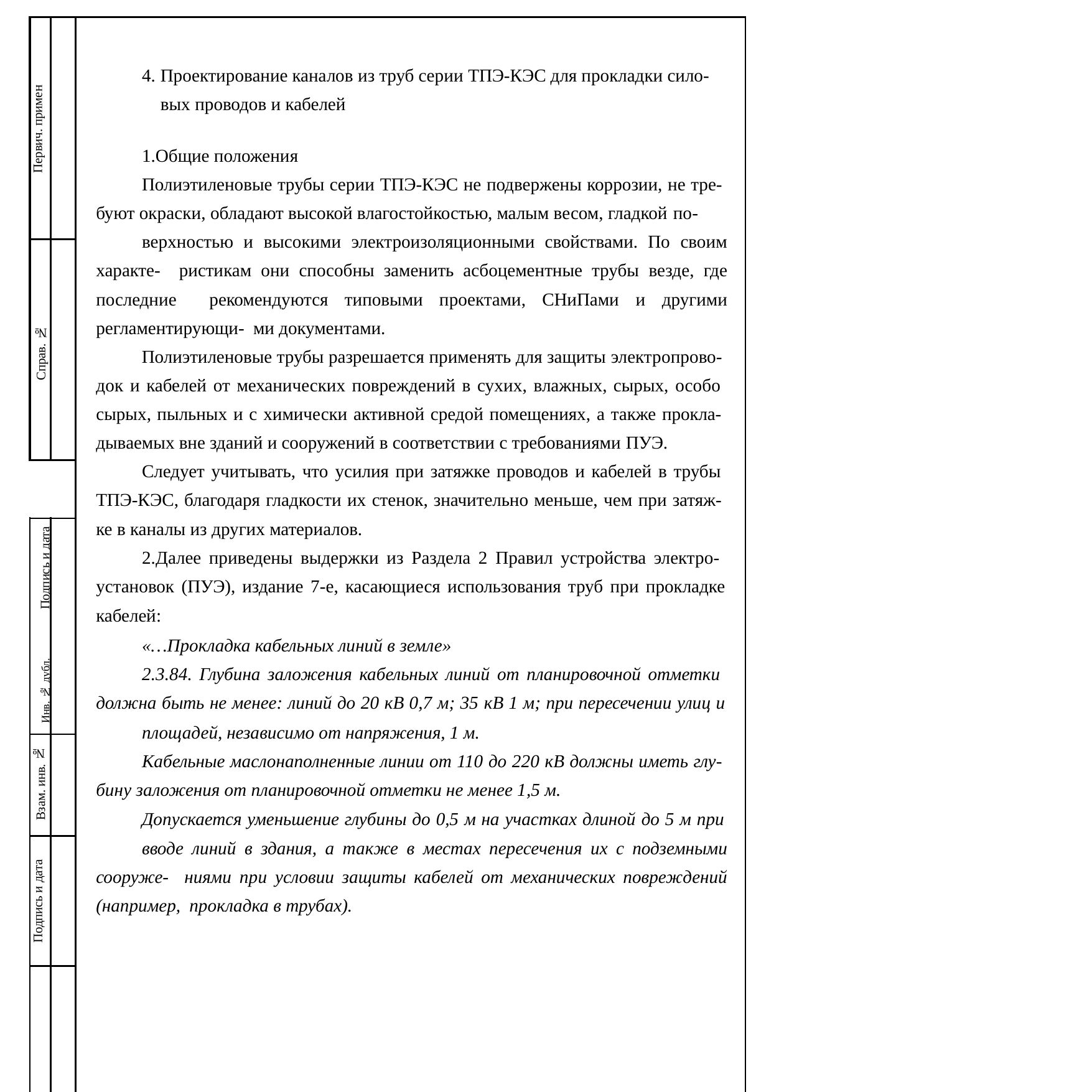

| Первич. примен |  | Проектирование каналов из труб серии ТПЭ-КЭС для прокладки сило- вых проводов и кабелей Общие положения Полиэтиленовые трубы серии ТПЭ-КЭС не подвержены коррозии, не тре- буют окраски, обладают высокой влагостойкостью, малым весом, гладкой по- верхностью и высокими электроизоляционными свойствами. По своим характе- ристикам они способны заменить асбоцементные трубы везде, где последние рекомендуются типовыми проектами, СНиПами и другими регламентирующи- ми документами. Полиэтиленовые трубы разрешается применять для защиты электропрово- док и кабелей от механических повреждений в сухих, влажных, сырых, особо сырых, пыльных и с химически активной средой помещениях, а также прокла- дываемых вне зданий и сооружений в соответствии с требованиями ПУЭ. Следует учитывать, что усилия при затяжке проводов и кабелей в трубы ТПЭ-КЭС, благодаря гладкости их стенок, значительно меньше, чем при затяж- ке в каналы из других материалов. Далее приведены выдержки из Раздела 2 Правил устройства электро- установок (ПУЭ), издание 7-е, касающиеся использования труб при прокладке кабелей: «…Прокладка кабельных линий в земле» 2.3.84. Глубина заложения кабельных линий от планировочной отметки должна быть не менее: линий до 20 кВ 0,7 м; 35 кВ 1 м; при пересечении улиц и площадей, независимо от напряжения, 1 м. Кабельные маслонаполненные линии от 110 до 220 кВ должны иметь глу- бину заложения от планировочной отметки не менее 1,5 м. Допускается уменьшение глубины до 0,5 м на участках длиной до 5 м при вводе линий в здания, а также в местах пересечения их с подземными сооруже- ниями при условии защиты кабелей от механических повреждений (например, прокладка в трубах). |  |  |  |  |  |  |
| --- | --- | --- | --- | --- | --- | --- | --- | --- |
| Справ. № |  |  |  |  |  |  |  |  |
|  |  |  |  |  |  |  |  |  |
| Инв. № дубл. Подпись и дата |  |  |  |  |  |  |  |  |
| Взам. инв. № |  |  |  |  |  |  |  |  |
| Подпись и дата |  |  |  |  |  |  |  |  |
| Инв. № подл |  |  |  |  |  |  |  |  |
|  |  |  |  |  |  |  | ТПЭ-КЭС. Техническая информация для проектирования | лист |
|  |  |  |  |  |  |  |  |  |
|  |  |  |  |  |  |  |  | 17 |
|  |  | Изм | Лист | № документа | Подпись | Дата |  |  |